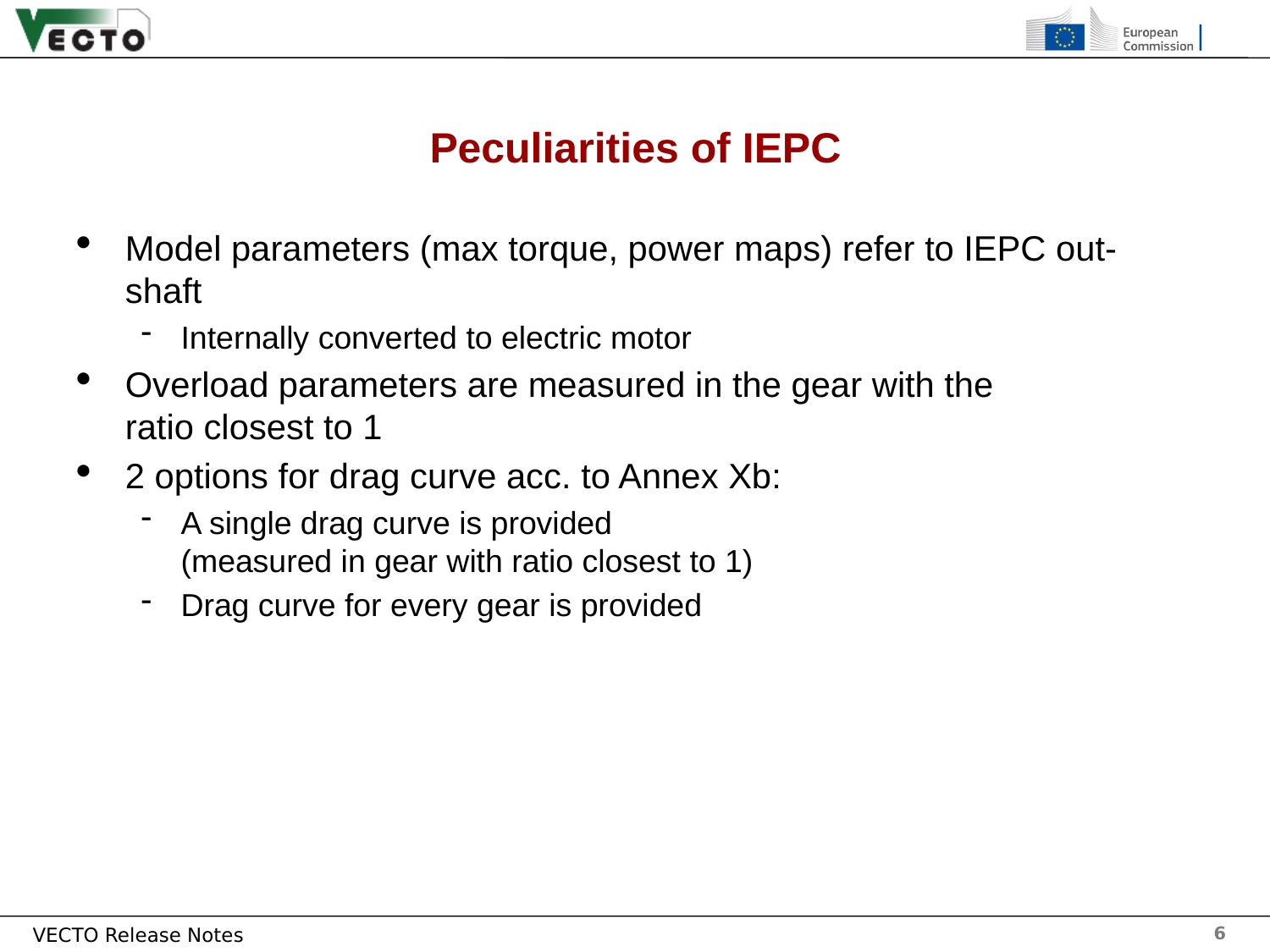

# Peculiarities of IEPC
Model parameters (max torque, power maps) refer to IEPC out-shaft
Internally converted to electric motor
Overload parameters are measured in the gear with the
ratio closest to 1
2 options for drag curve acc. to Annex Xb:
A single drag curve is provided
(measured in gear with ratio closest to 1)
Drag curve for every gear is provided